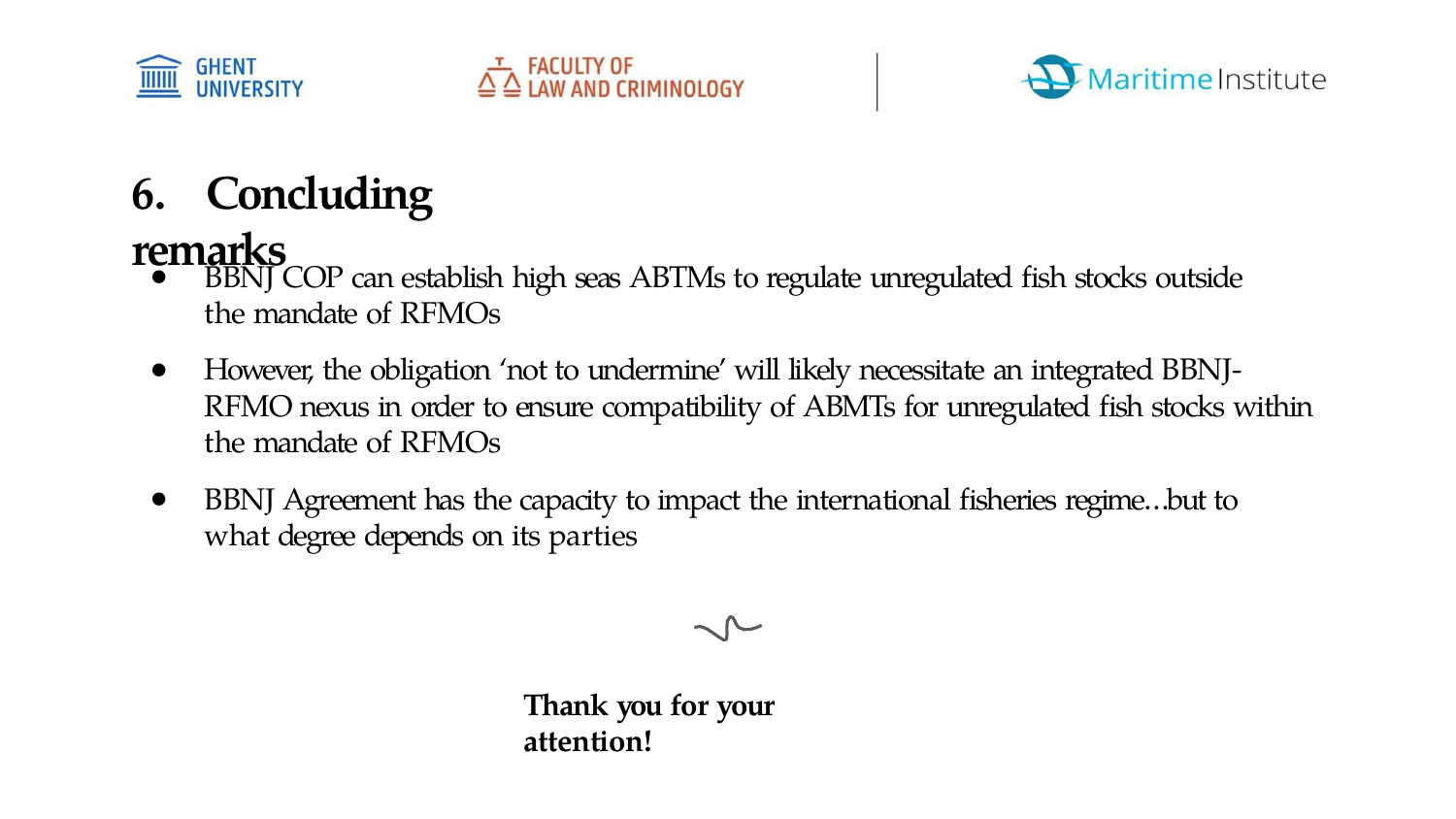

# 6.	Concluding remarks
BBNJ COP can establish high seas ABTMs to regulate unregulated fish stocks outside the mandate of RFMOs
However, the obligation ‘not to undermine’ will likely necessitate an integrated BBNJ-RFMO nexus in order to ensure compatibility of ABMTs for unregulated fish stocks within the mandate of RFMOs
BBNJ Agreement has the capacity to impact the international fisheries regime…but to what degree depends on its parties

Thank you for your attention!